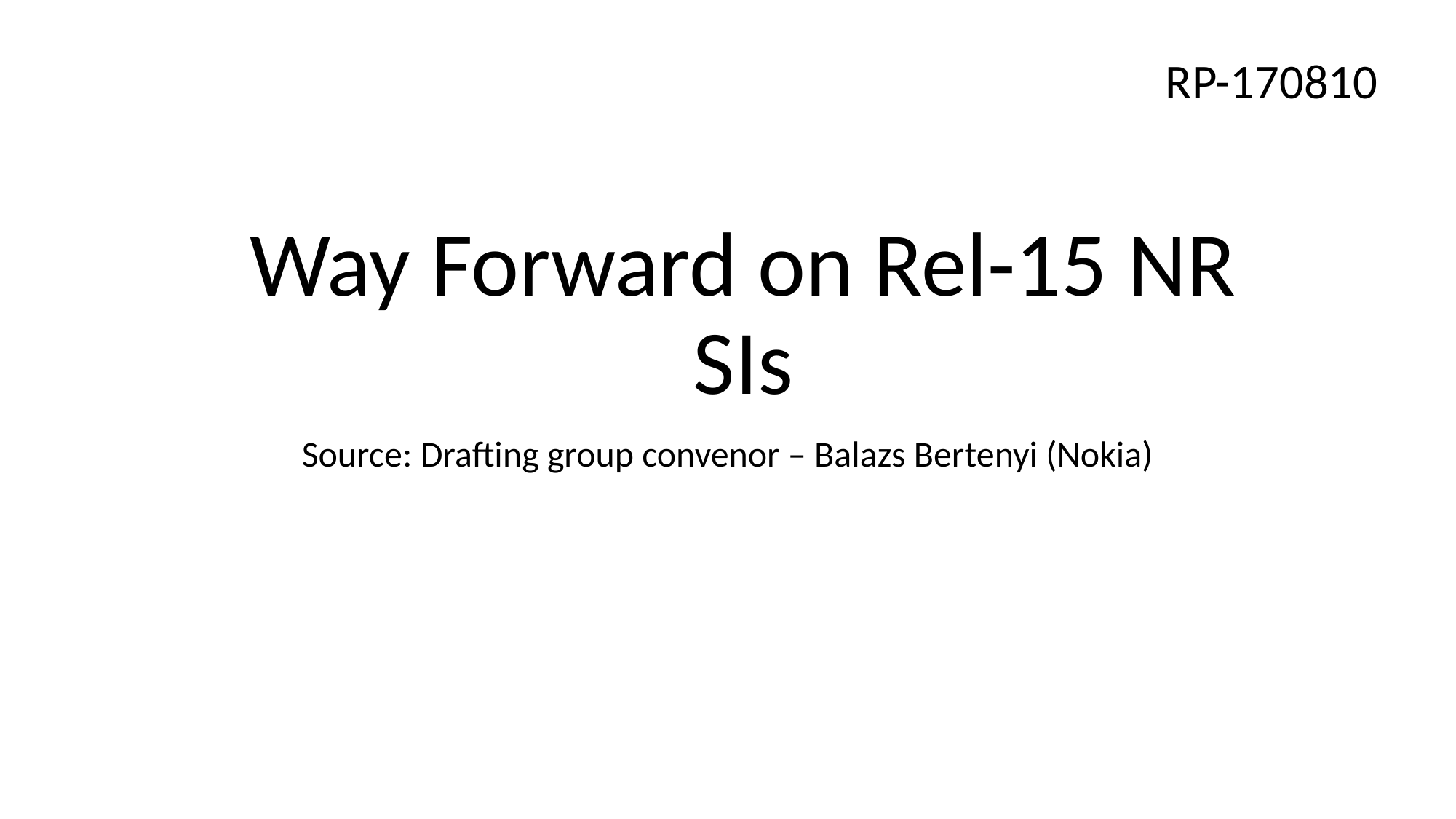

RP-170810
# Way Forward on Rel-15 NR SIs
Source: Drafting group convenor – Balazs Bertenyi (Nokia)